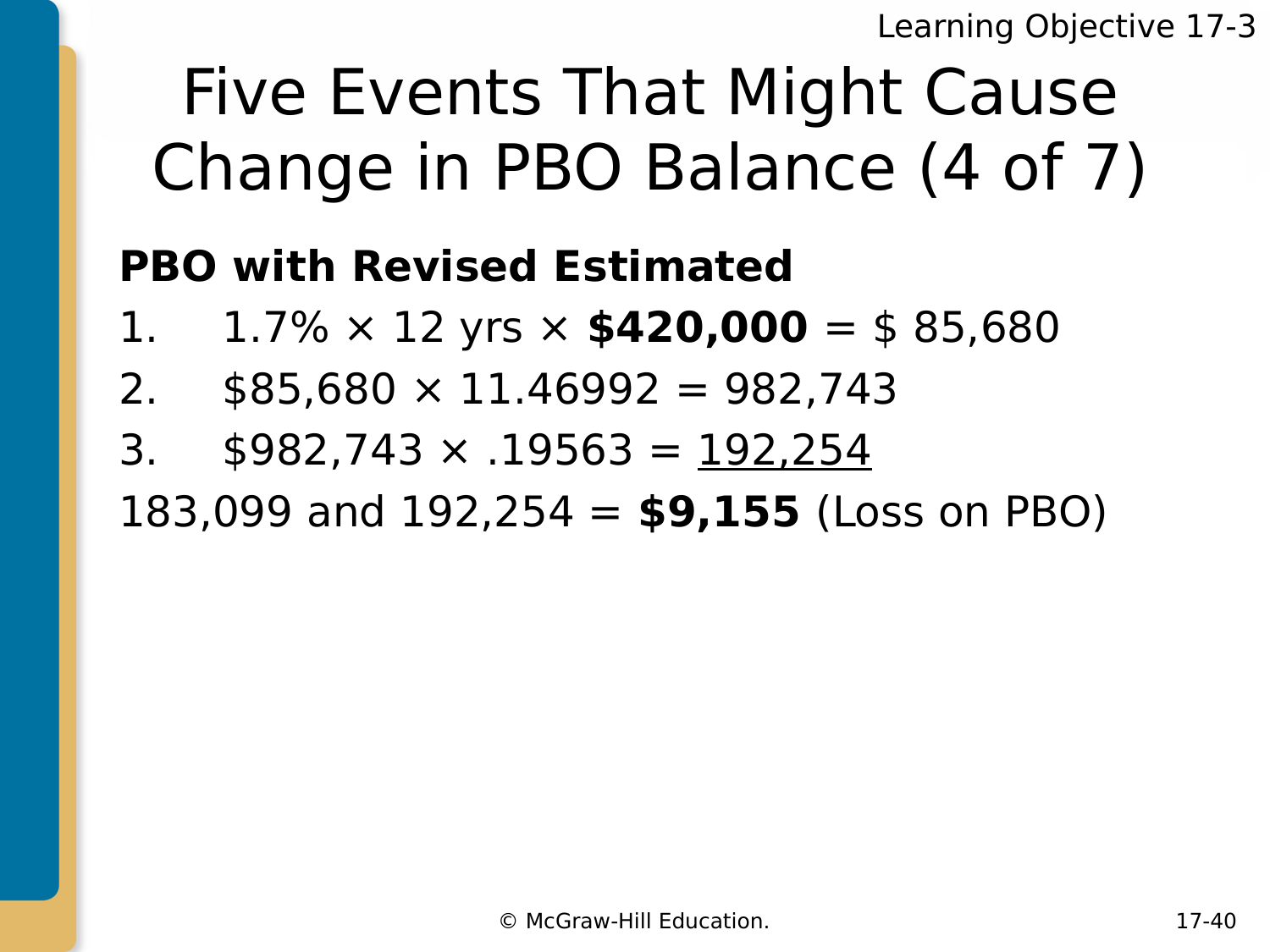

Learning Objective 17-3
# Five Events That Might Cause Change in PBO Balance (4 of 7)
PBO with Revised Estimated
1.7% × 12 yrs × $420,000 = $ 85,680
$85,680 × 11.46992 = 982,743
$982,743 × .19563 = 192,254
183,099 and 192,254 = $9,155 (Loss on PBO)